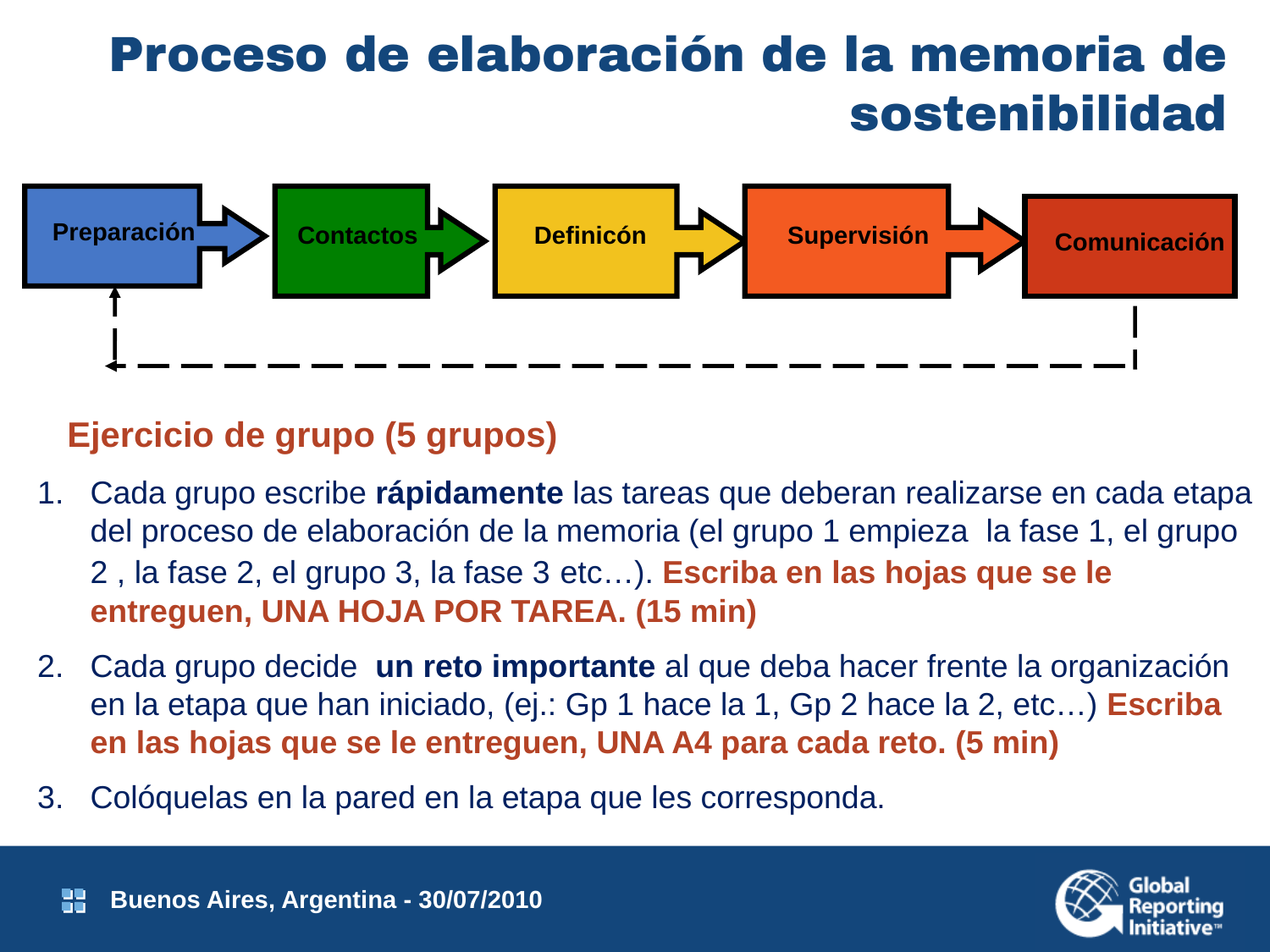

Proceso de elaboración de la memoria de sostenibilidad

Preparación

Contactos

Definicón

Supervisión

Comunicación

Ejercicio de grupo (5 grupos)
Cada grupo escribe rápidamente las tareas que deberan realizarse en cada etapa del proceso de elaboración de la memoria (el grupo 1 empieza  la fase 1, el grupo 2 , la fase 2, el grupo 3, la fase 3 etc…). Escriba en las hojas que se le entreguen, UNA HOJA POR TAREA. (15 min)

Cada grupo decide  un reto importante al que deba hacer frente la organización en la etapa que han iniciado, (ej.: Gp 1 hace la 1, Gp 2 hace la 2, etc…) Escriba en las hojas que se le entreguen, UNA A4 para cada reto. (5 min)

Colóquelas en la pared en la etapa que les corresponda.